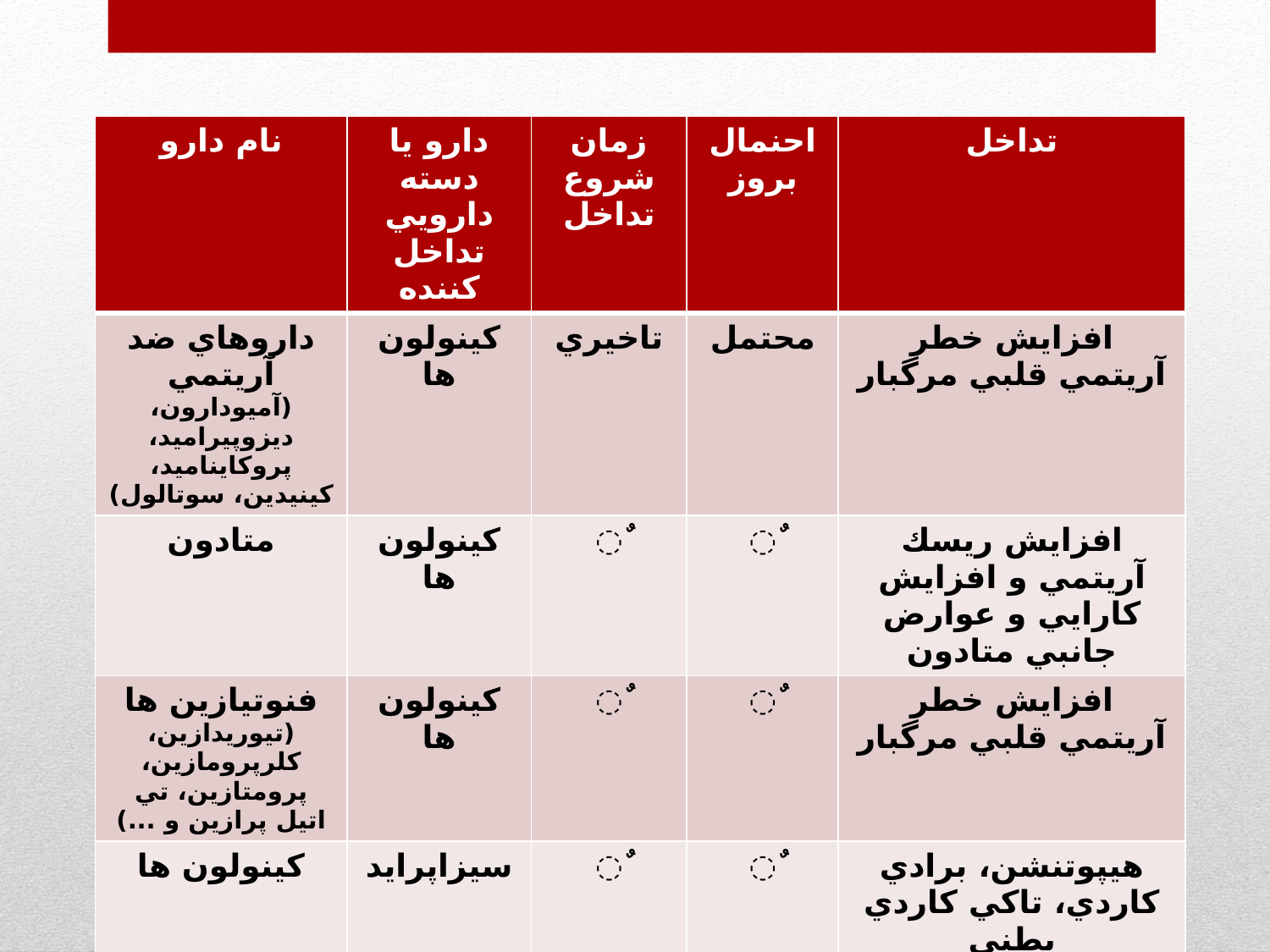

| نام دارو | دارو يا دسته دارويي تداخل كننده | زمان شروع تداخل | احنمال بروز | تداخل |
| --- | --- | --- | --- | --- |
| داروهاي ضد آريتمي (آميودارون، ديزوپيراميد، پروكايناميد، كينيدين، سوتالول) | كينولون ها | تاخيري | محتمل | افزايش خطر آريتمي قلبي مرگبار |
| متادون | كينولون ها | ٌ | ٌ | افزايش ريسك آريتمي و افزايش كارايي و عوارض جانبي متادون |
| فنوتيازين ها (تيوريدازين، كلرپرومازين، پرومتازين، تي اتيل پرازين و ...) | كينولون ها | ٌ | ٌ | افزايش خطر آريتمي قلبي مرگبار |
| كينولون ها | سيزاپرايد | ٌ | ٌ | هيپوتنشن، برادي كاردي، تاكي كاردي بطني |